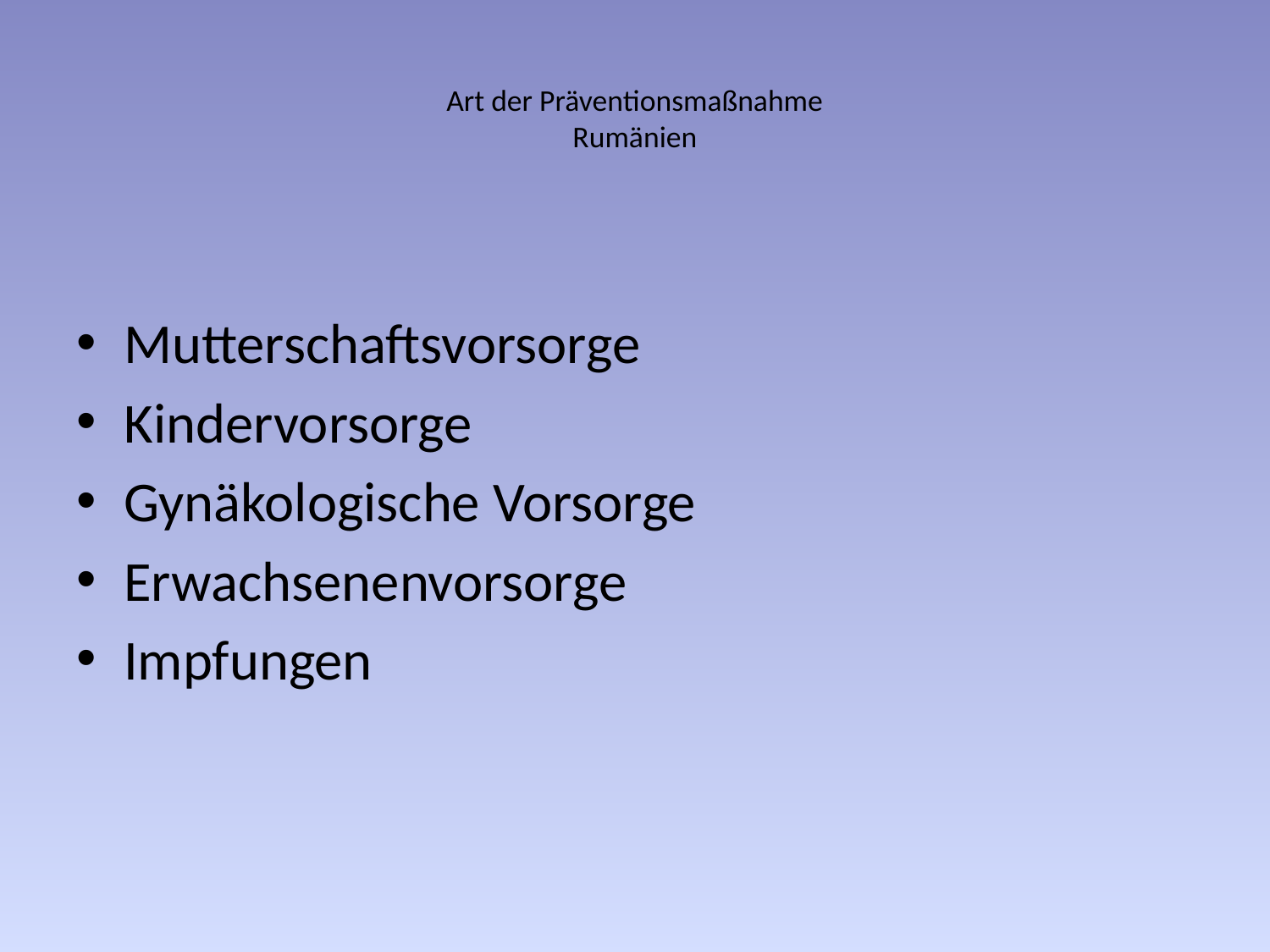

# Art der Präventionsmaßnahme Rumänien

Mutterschaftsvorsorge
Kindervorsorge
Gynäkologische Vorsorge
Erwachsenenvorsorge
Impfungen